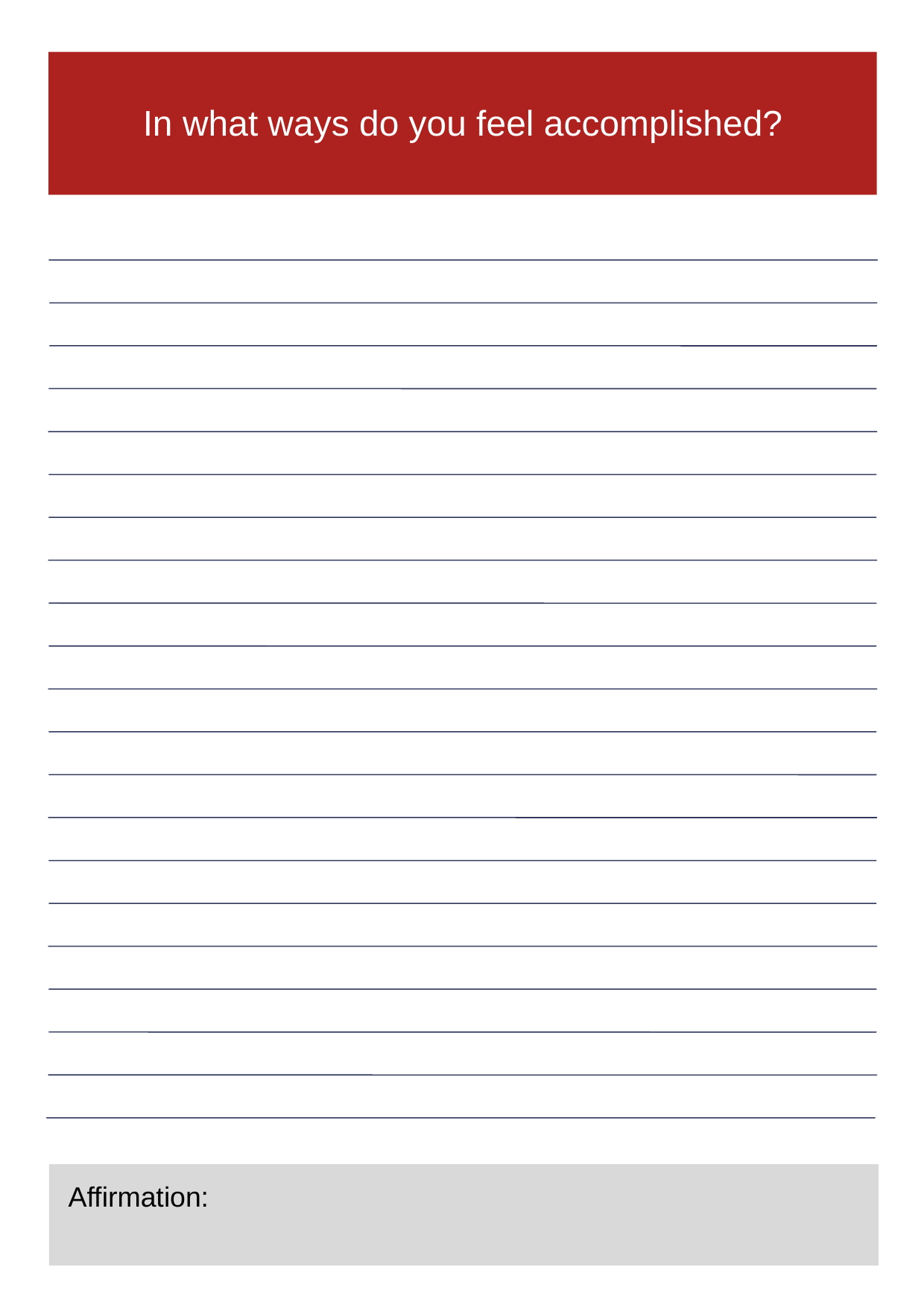

In what ways do you feel accomplished?

Affirmation: